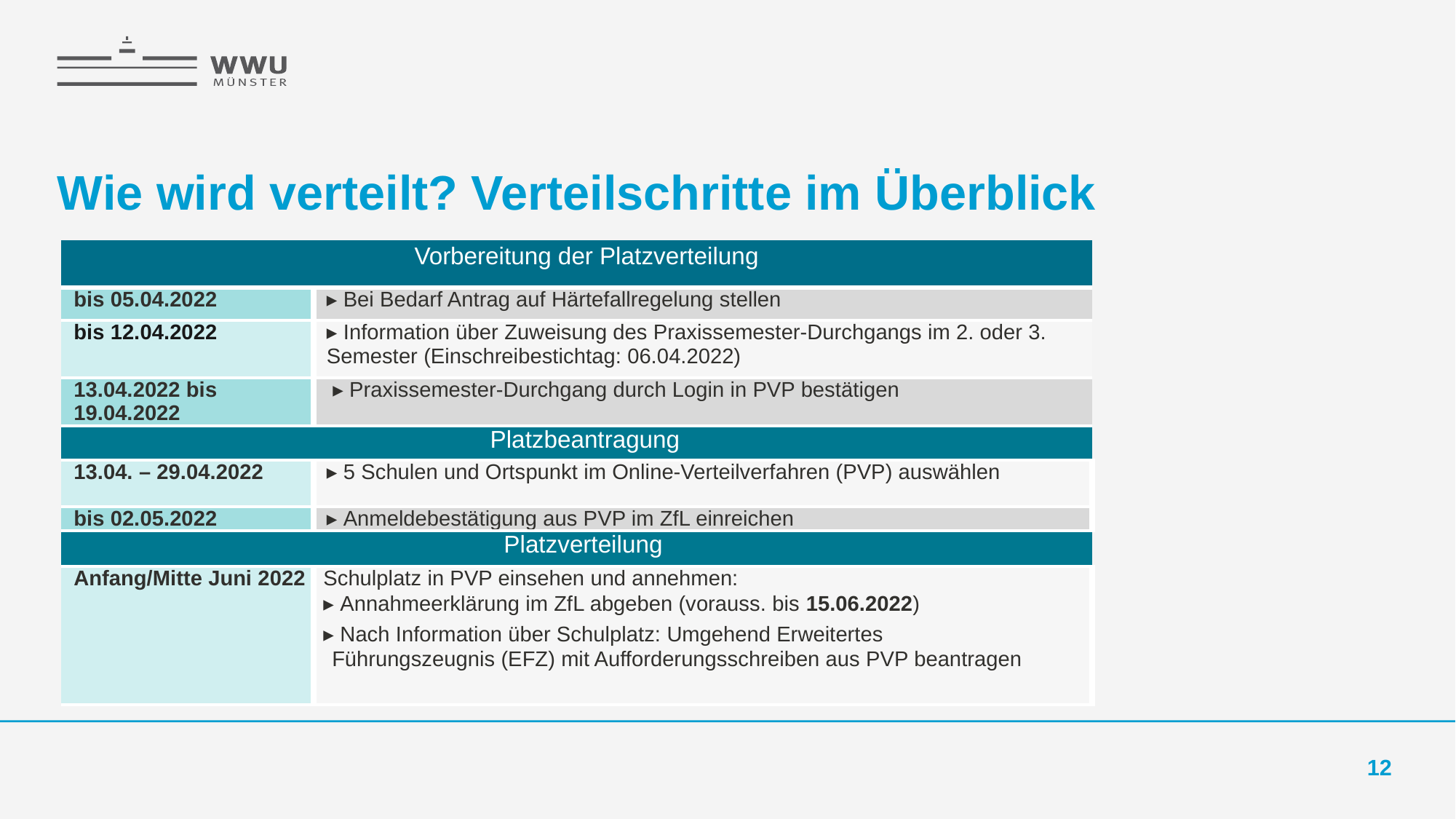

# Wie wird verteilt? Verteilschritte im Überblick
| Vorbereitung der Platzverteilung |  |
| --- | --- |
| bis 05.04.2022 | ▸ Bei Bedarf Antrag auf Härtefallregelung stellen |
| bis 12.04.2022 | ▸ Information über Zuweisung des Praxissemester-Durchgangs im 2. oder 3. Semester (Einschreibestichtag: 06.04.2022) |
| 13.04.2022 bis 19.04.2022 | ▸ Praxissemester-Durchgang durch Login in PVP bestätigen |
| Platzbeantragung |  |
| 13.04. – 29.04.2022 | ▸ 5 Schulen und Ortspunkt im Online-Verteilverfahren (PVP) auswählen |
| bis 02.05.2022 | ▸ Anmeldebestätigung aus PVP im ZfL einreichen |
| Platzverteilung |  |
| Anfang/Mitte Juni 2022 | Schulplatz in PVP einsehen und annehmen: ▸ Annahmeerklärung im ZfL abgeben (vorauss. bis 15.06.2022) ▸ Nach Information über Schulplatz: Umgehend Erweitertes Führungszeugnis (EFZ) mit Aufforderungsschreiben aus PVP beantragen |
12